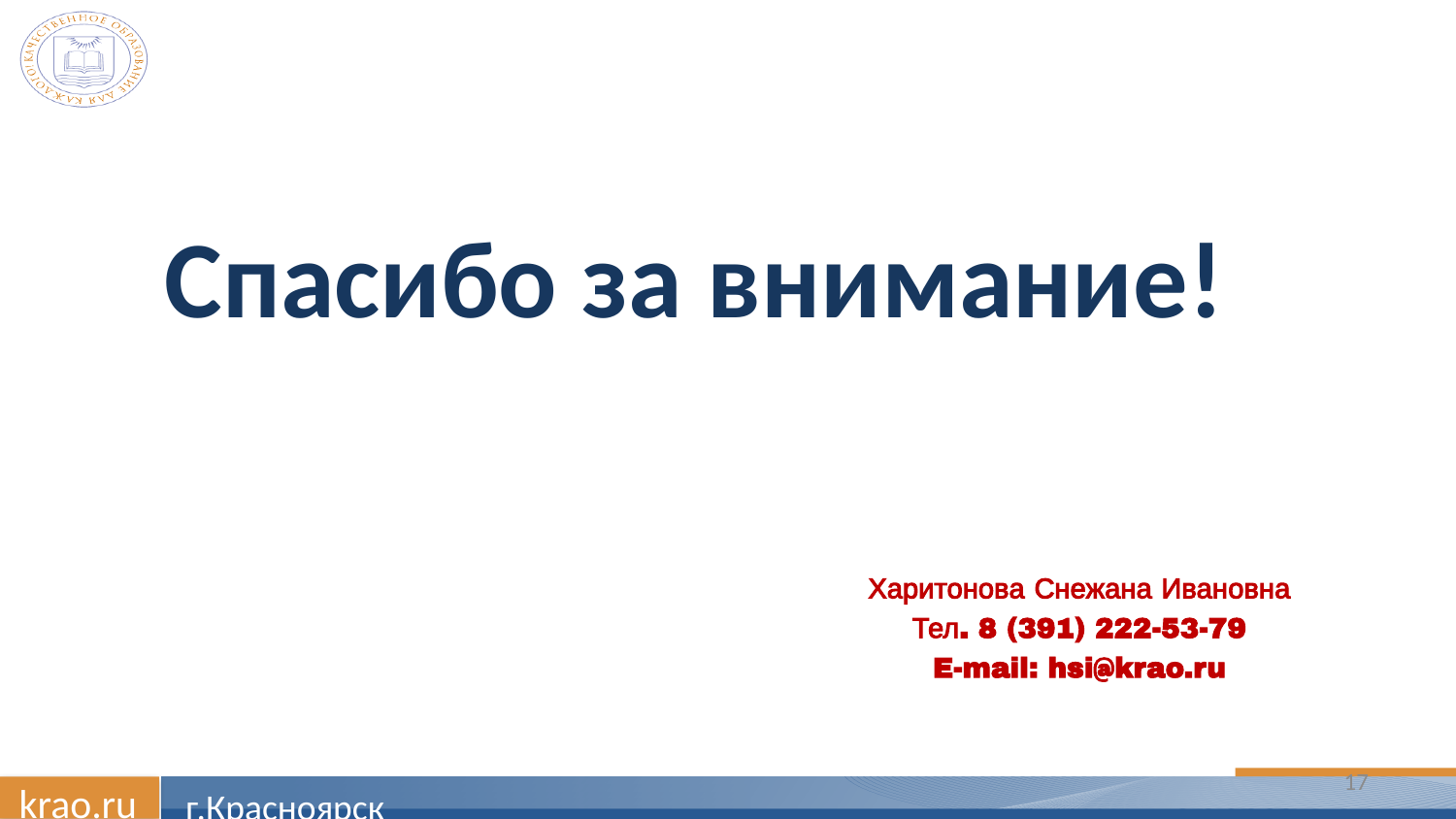

Спасибо за внимание!

Харитонова Снежана Ивановна
Тел. 8 (391) 222-53-79
E-mail: hsi@krao.ru
17